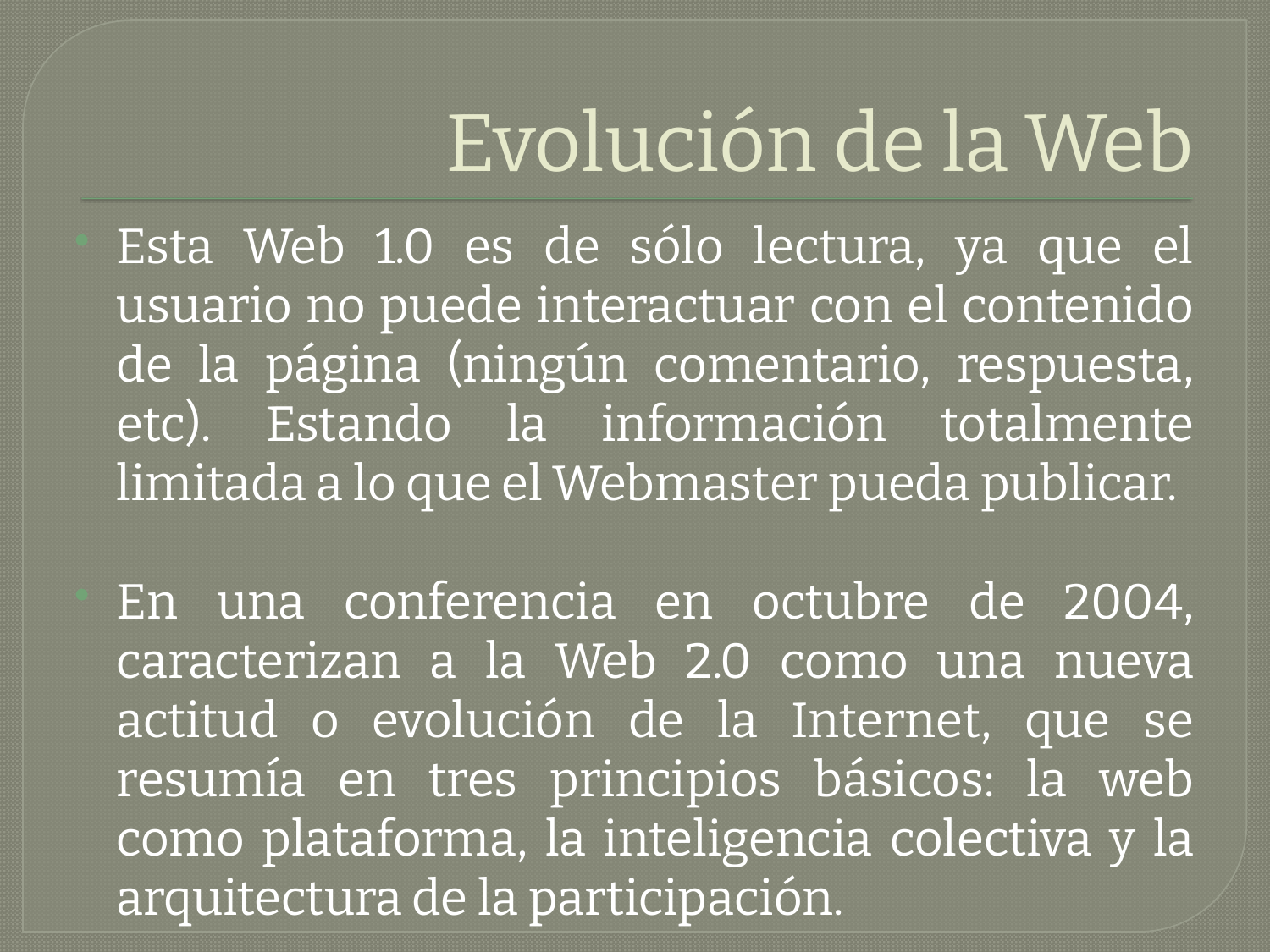

# Evolución de la Web
Esta Web 1.0 es de sólo lectura, ya que el usuario no puede interactuar con el contenido de la página (ningún comentario, respuesta, etc). Estando la información totalmente limitada a lo que el Webmaster pueda publicar.

En una conferencia en octubre de 2004, caracterizan a la Web 2.0 como una nueva actitud o evolución de la Internet, que se resumía en tres principios básicos: la web como plataforma, la inteligencia colectiva y la arquitectura de la participación.